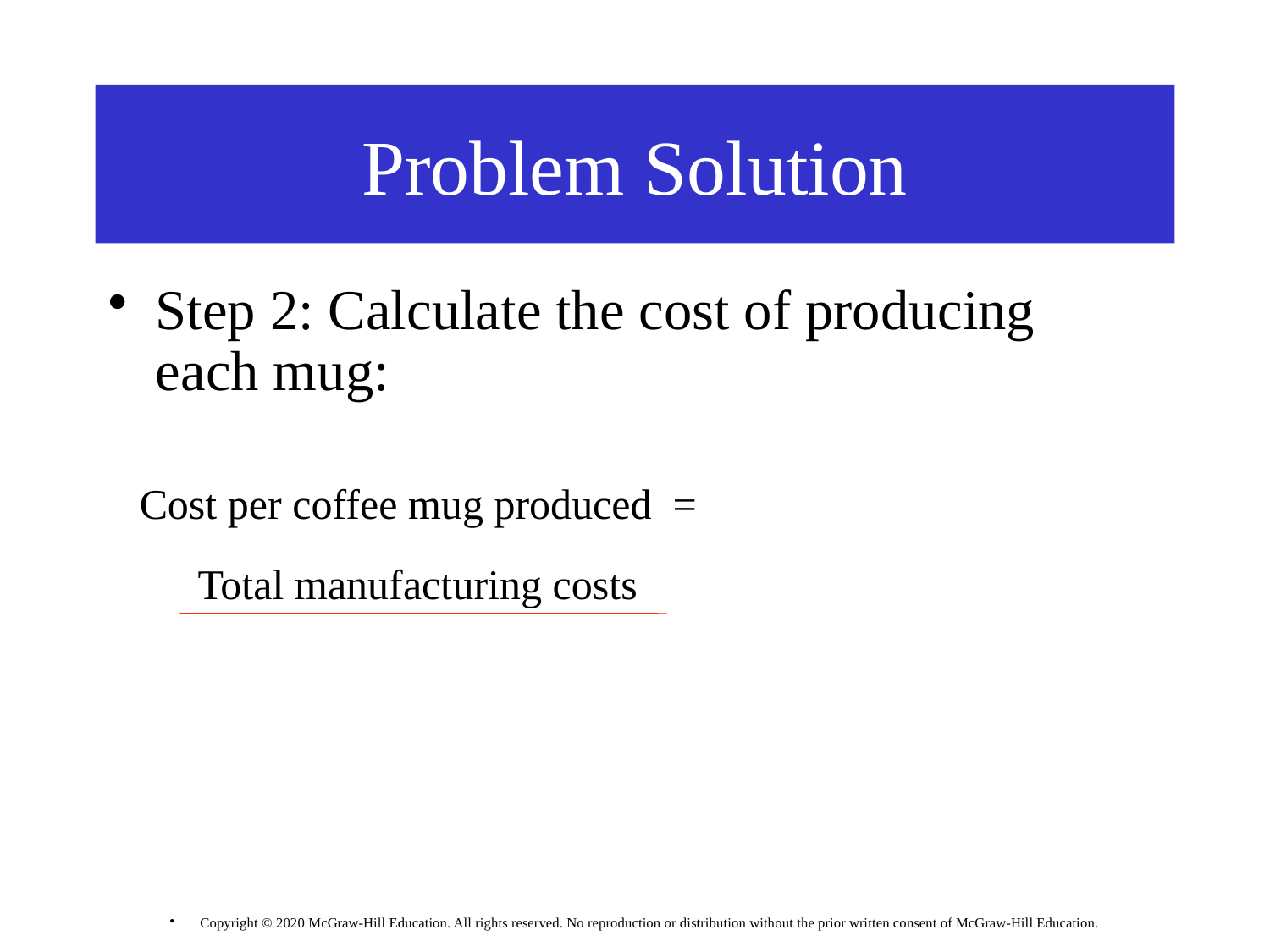

# Problem Solution
Step 2: Calculate the cost of producing each mug:
Cost per coffee mug produced  =

	 Total manufacturing costs